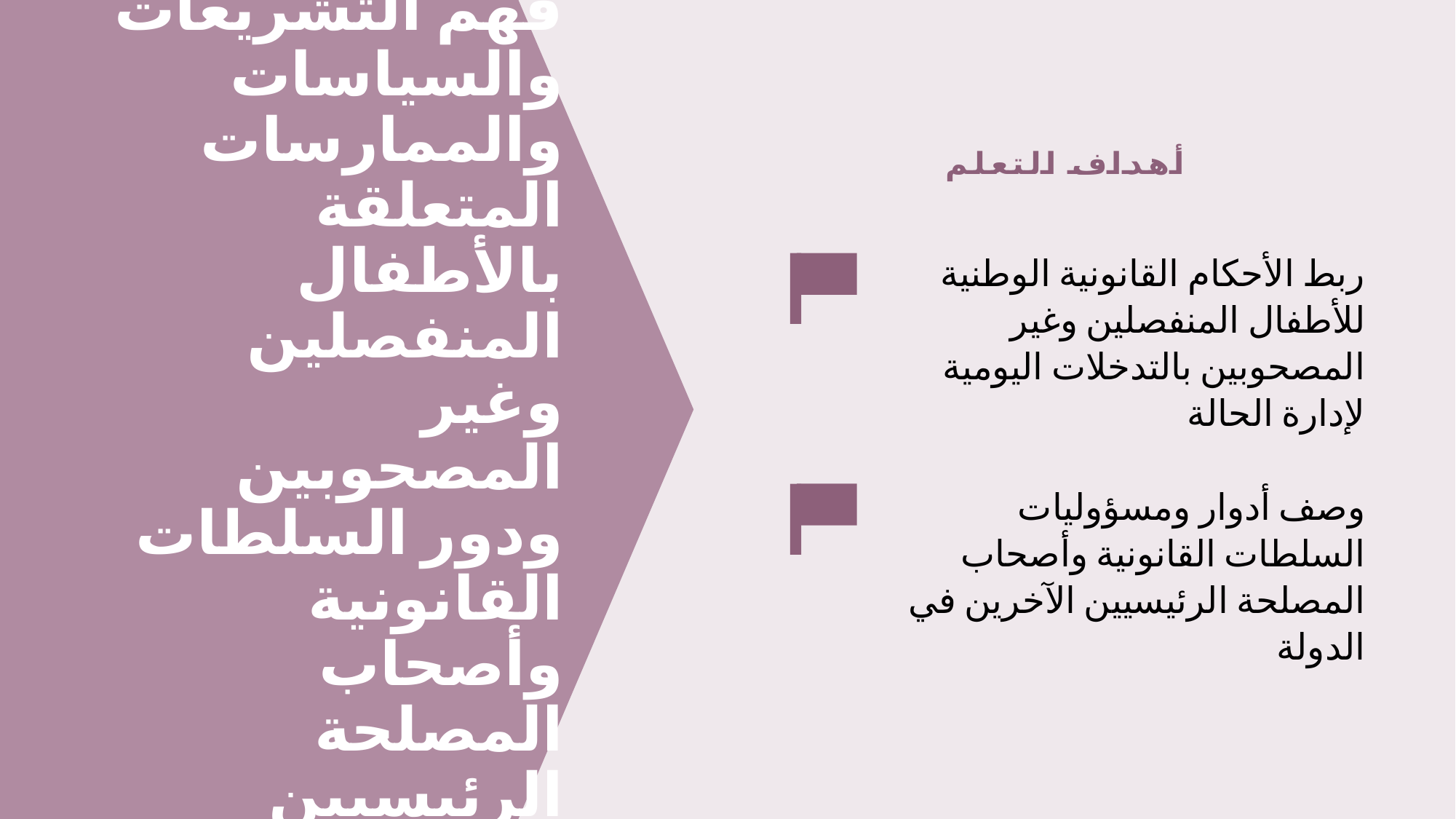

أهداف التعلم
ربط الأحكام القانونية الوطنية للأطفال المنفصلين وغير المصحوبين بالتدخلات اليومية لإدارة الحالة

وصف أدوار ومسؤوليات السلطات القانونية وأصحاب المصلحة الرئيسيين الآخرين في الدولة

# الجلسة ٤ فهم التشريعات والسياسات والممارسات المتعلقة بالأطفال المنفصلين وغير المصحوبين ودور السلطات القانونية وأصحاب المصلحة الرئيسيين الآخرين